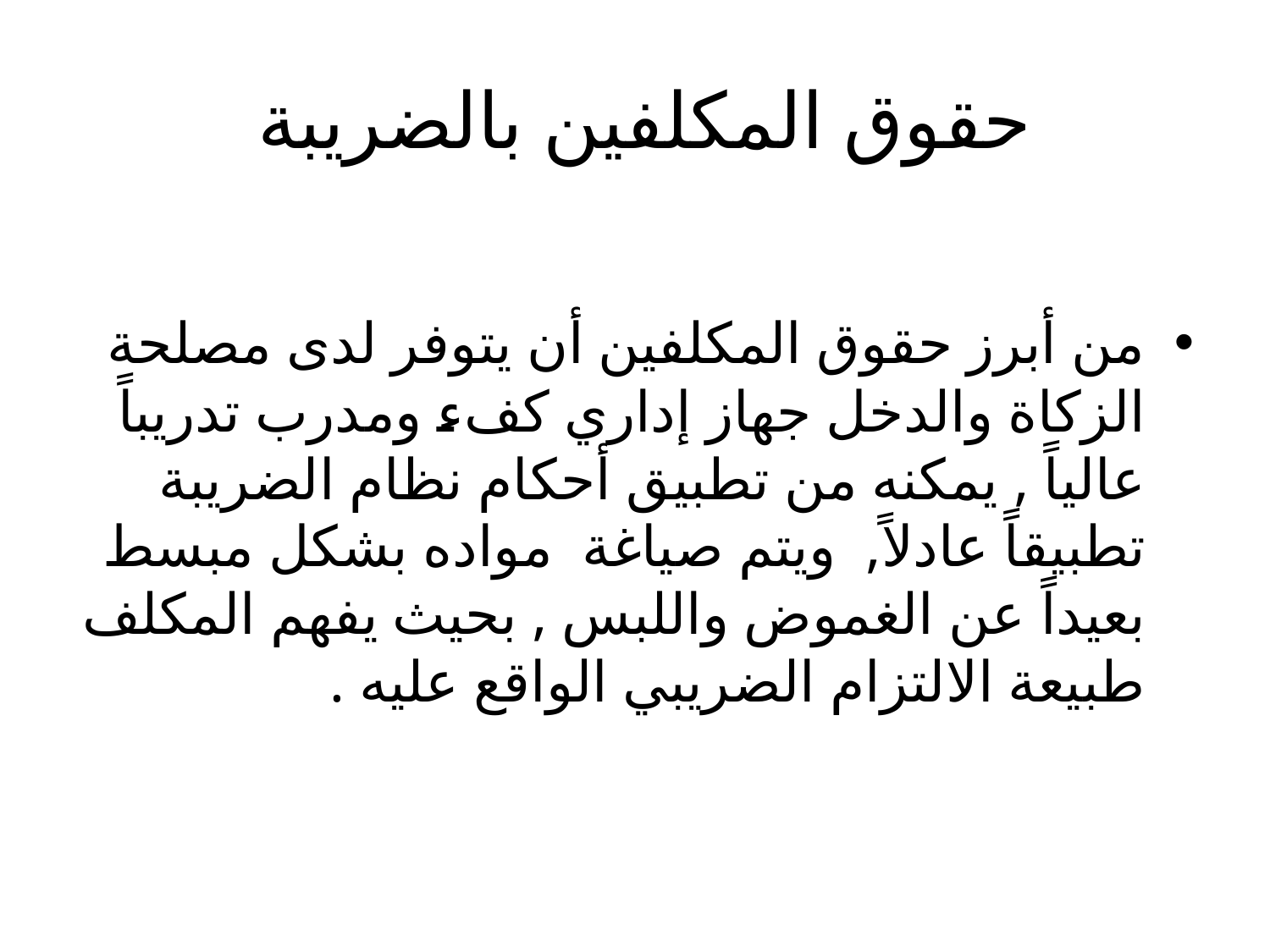

# حقوق المكلفين بالضريبة

من أبرز حقوق المكلفين أن يتوفر لدى مصلحة الزكاة والدخل جهاز إداري كفء ومدرب تدريباً عالياً , يمكنه من تطبيق أحكام نظام الضريبة تطبيقاً عادلاً,  ويتم صياغة  مواده بشكل مبسط بعيداً عن الغموض واللبس , بحيث يفهم المكلف طبيعة الالتزام الضريبي الواقع عليه .